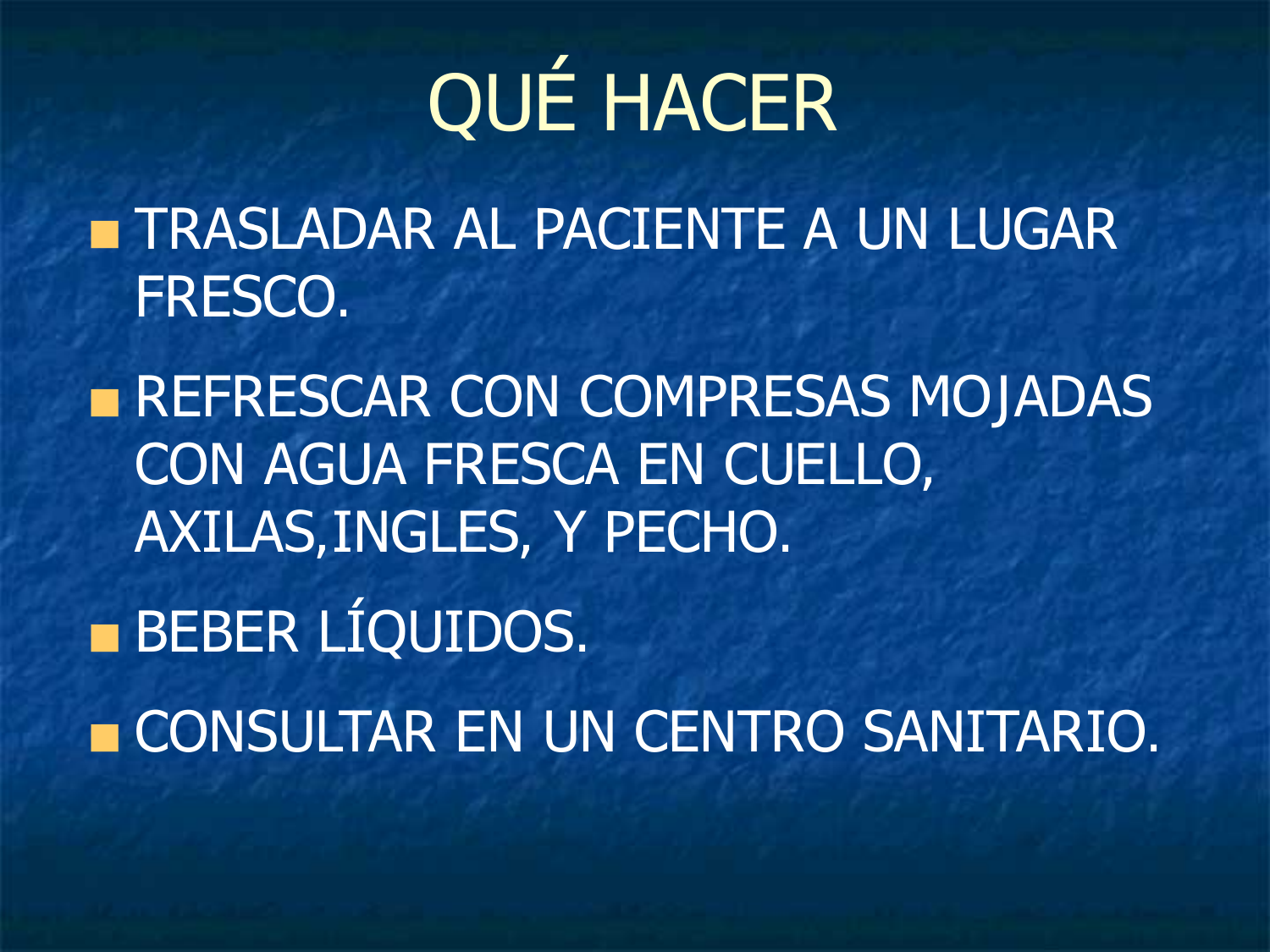

# QUÉ HACER
TRASLADAR AL PACIENTE A UN LUGAR FRESCO.
REFRESCAR CON COMPRESAS MOJADAS CON AGUA FRESCA EN CUELLO, AXILAS,INGLES, Y PECHO.
BEBER LÍQUIDOS.
CONSULTAR EN UN CENTRO SANITARIO.